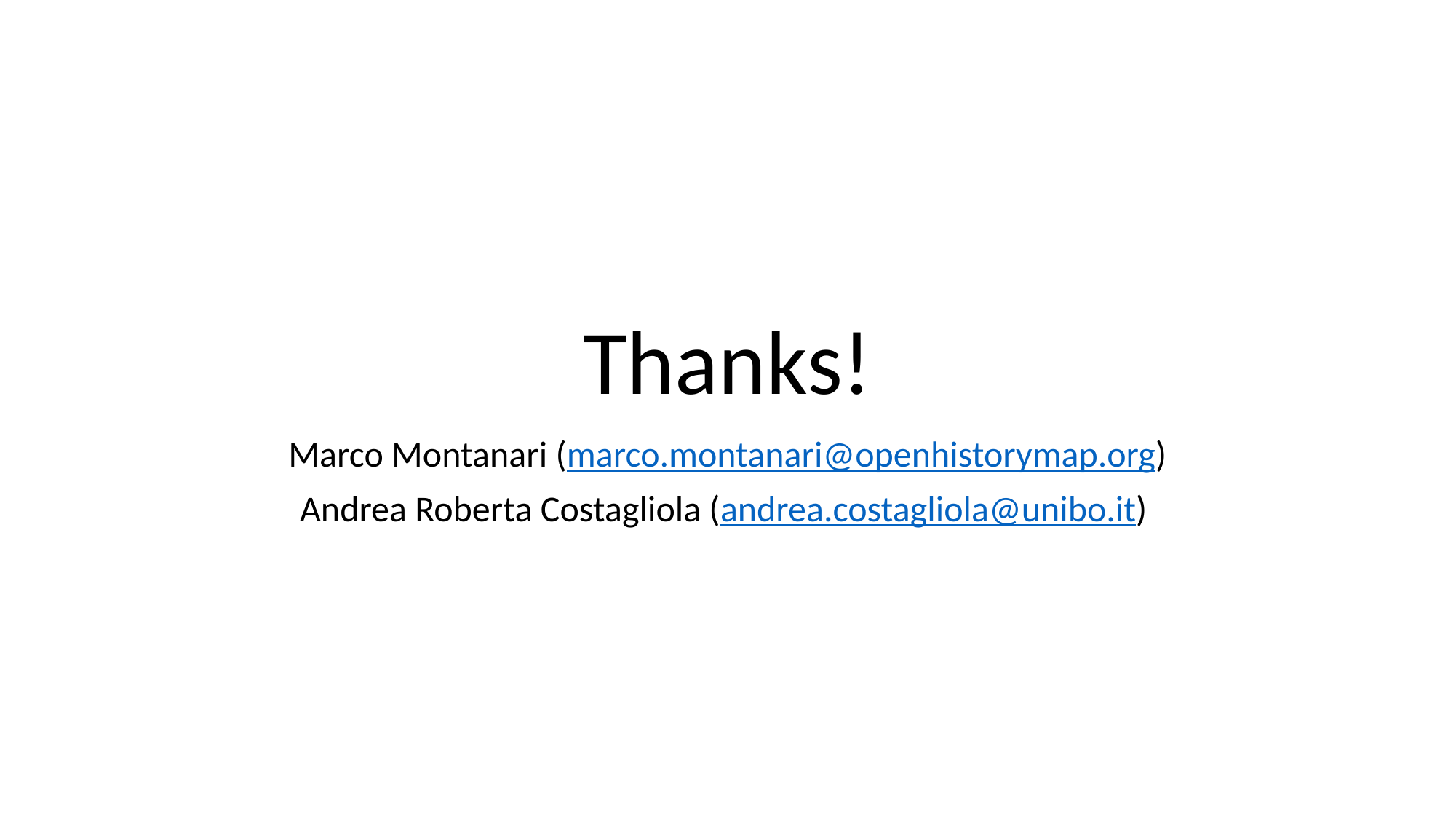

# Thanks!
Marco Montanari (marco.montanari@openhistorymap.org)
Andrea Roberta Costagliola (andrea.costagliola@unibo.it)